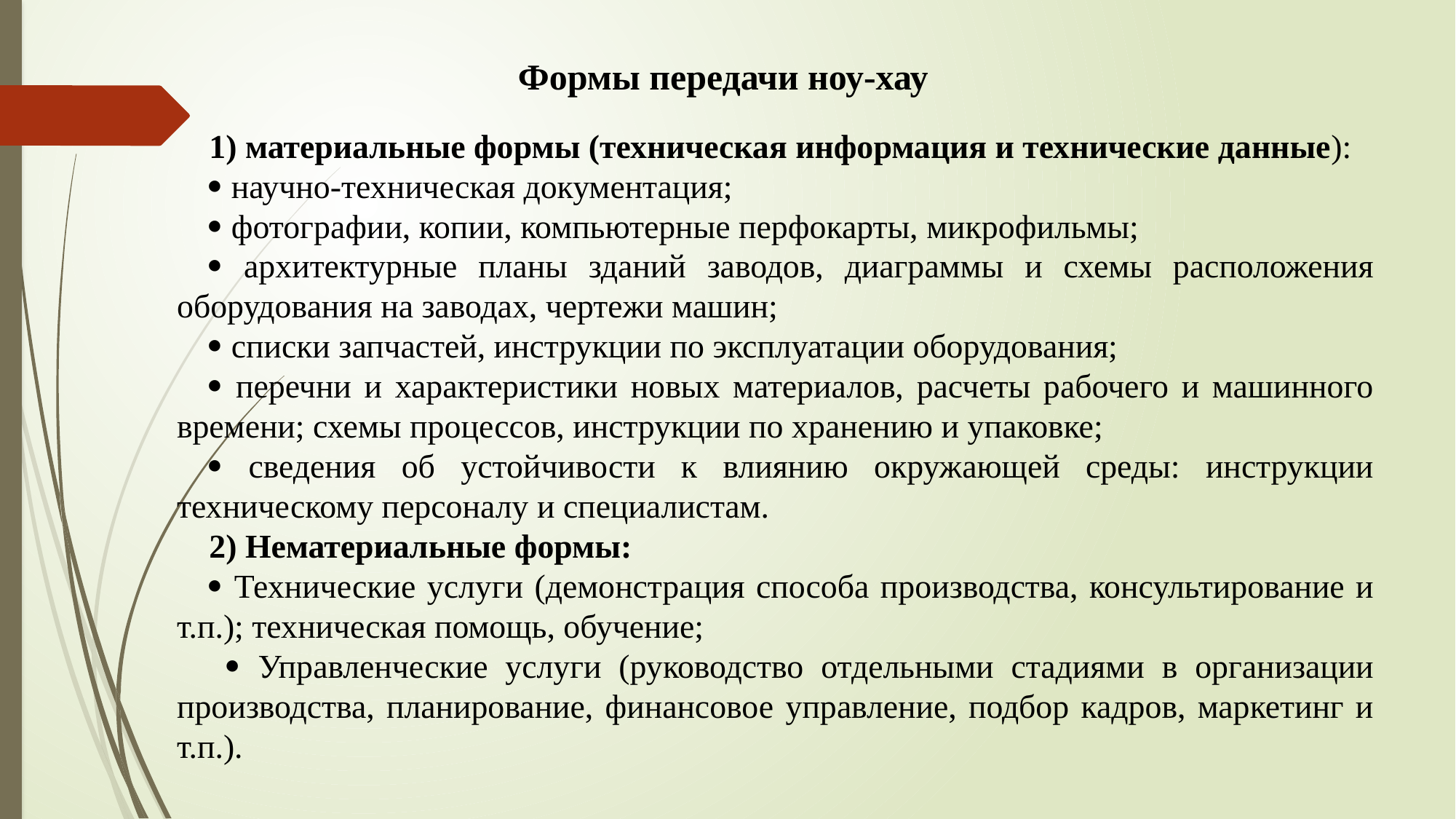

Формы передачи ноу-хау
1) материальные формы (техническая информация и технические данные):
• научно-техническая документация;
• фотографии, копии, компьютерные перфокарты, микрофильмы;
• архитектурные планы зданий заводов, диаграммы и схемы расположения оборудования на заводах, чертежи машин;
• списки запчастей, инструкции по эксплуатации оборудования;
• перечни и характеристики новых материалов, расчеты рабочего и машинного времени; схемы процессов, инструкции по хранению и упаковке;
• сведения об устойчивости к влиянию окружающей среды: инструкции техническому персоналу и специалистам.
2) Нематериальные формы:
• Технические услуги (демонстрация способа производства, консультирование и т.п.); техническая помощь, обучение;
 • Управленческие услуги (руководство отдельными стадиями в организации производства, планирование, финансовое управление, подбор кадров, маркетинг и т.п.).